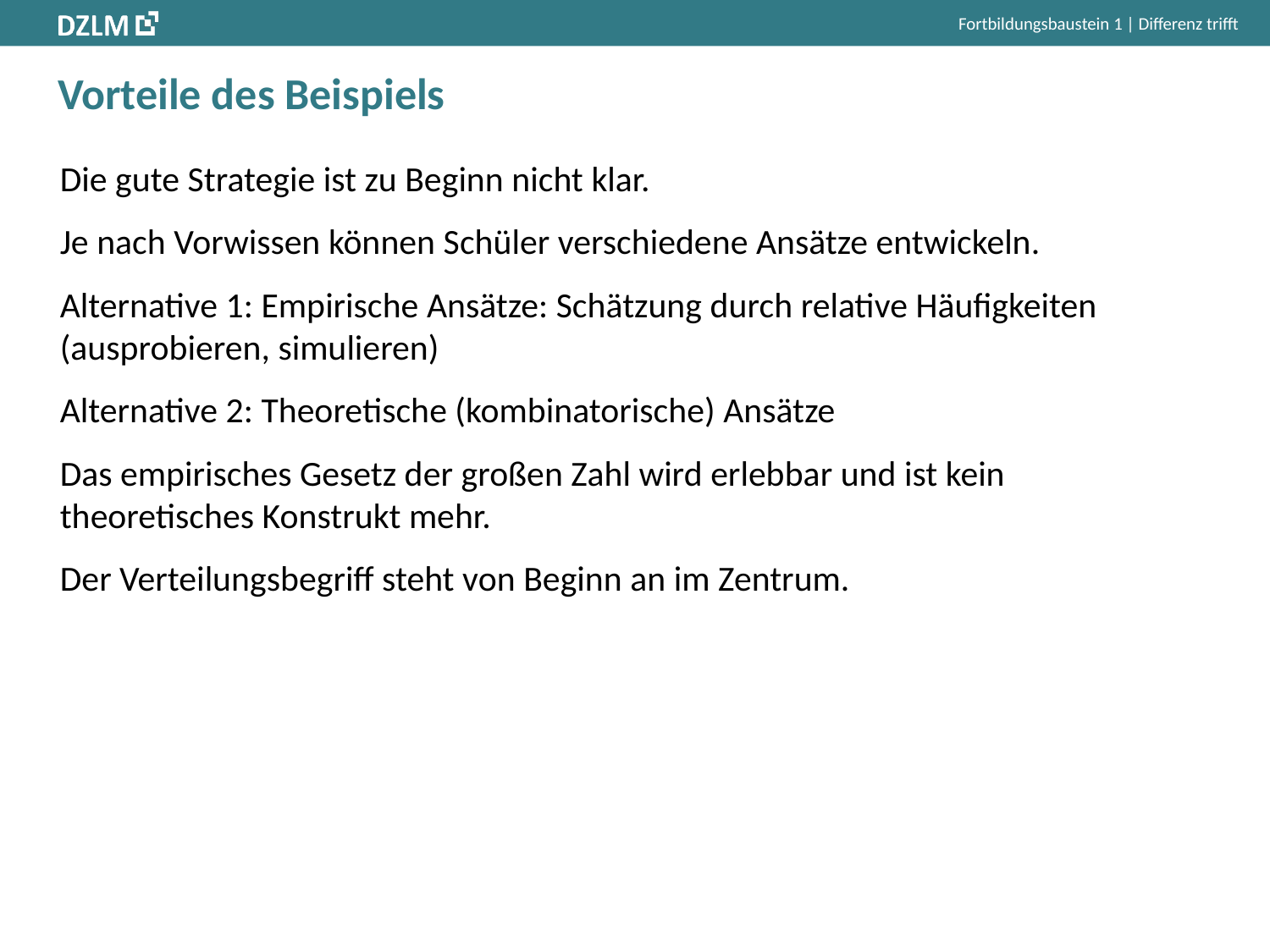

Fortbildungsbaustein 1 | Differenz trifft
# Vorteile des Beispiels
Die gute Strategie ist zu Beginn nicht klar.
Je nach Vorwissen können Schüler verschiedene Ansätze entwickeln.
Alternative 1: Empirische Ansätze: Schätzung durch relative Häufigkeiten (ausprobieren, simulieren)
Alternative 2: Theoretische (kombinatorische) Ansätze
Das empirisches Gesetz der großen Zahl wird erlebbar und ist kein theoretisches Konstrukt mehr.
Der Verteilungsbegriff steht von Beginn an im Zentrum.